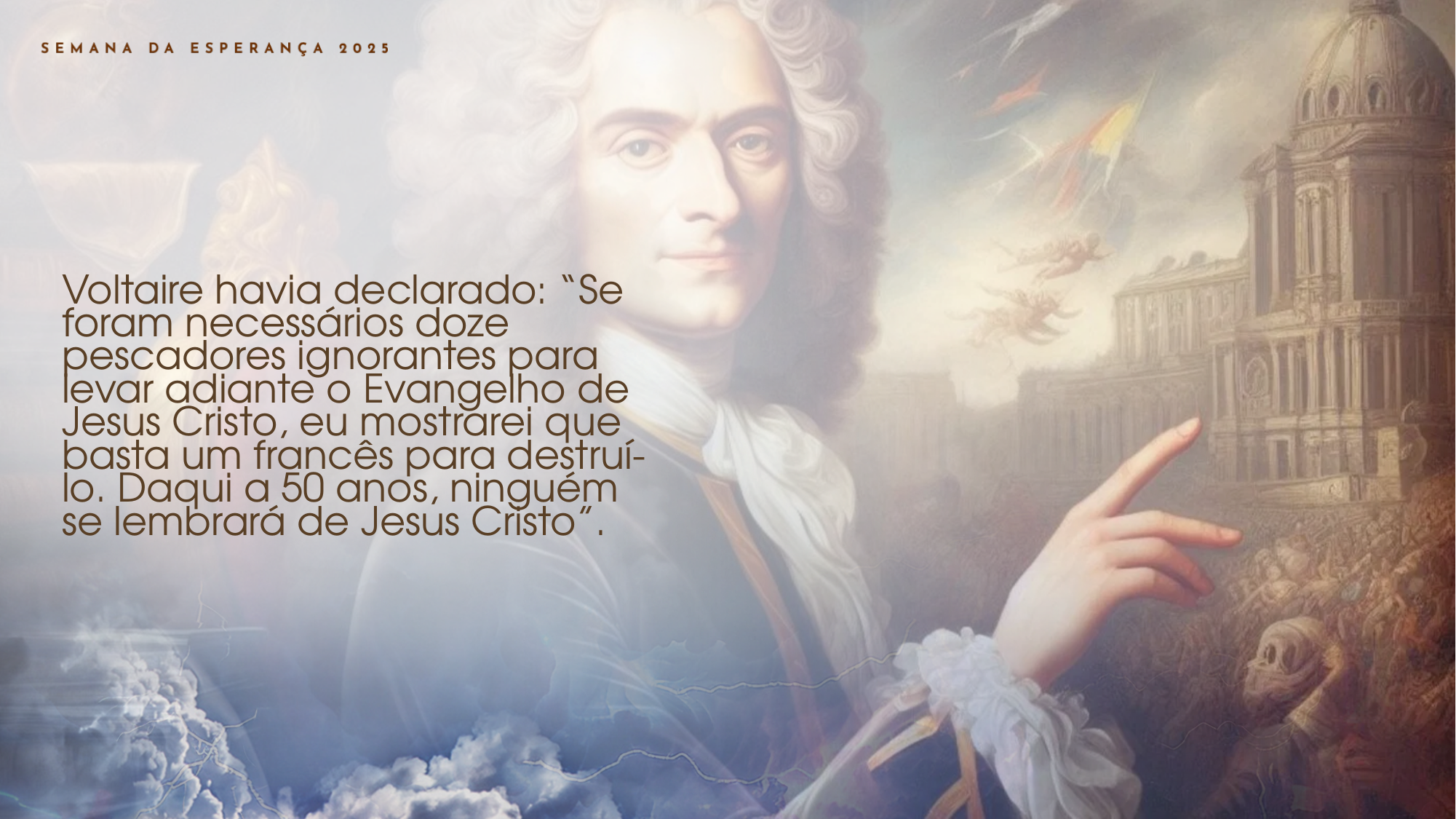

Voltaire havia declarado: “Se foram necessários doze pescadores ignorantes para levar adiante o Evangelho de Jesus Cristo, eu mostrarei que basta um francês para destruí-lo. Daqui a 50 anos, ninguém se lembrará de Jesus Cristo”.